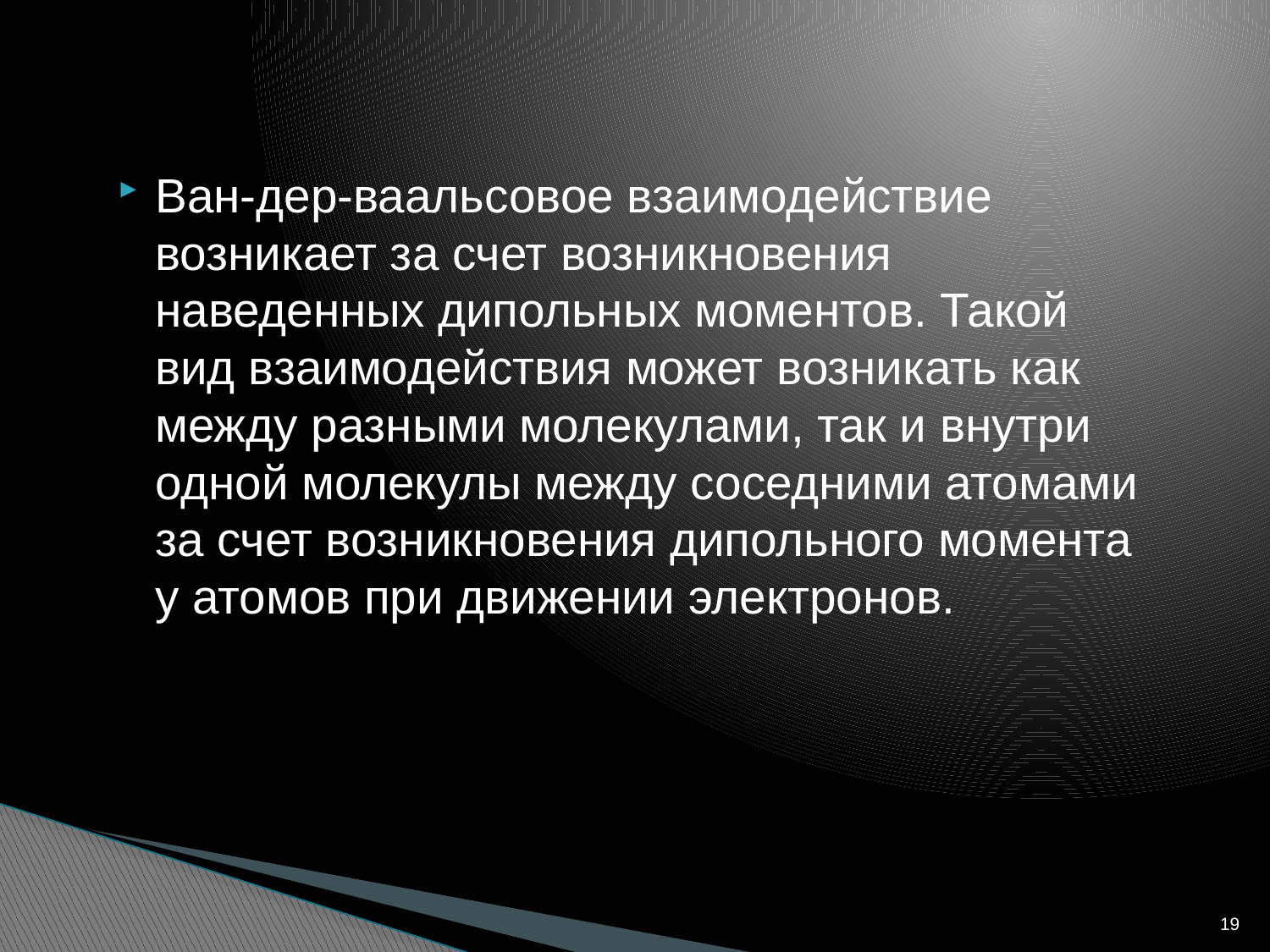

Ван-дер-ваальсовое взаимодействие возникает за счет возникновения наведенных дипольных моментов. Такой вид взаимодействия может возникать как между разными молекулами, так и внутри одной молекулы между соседними атомами за счет возникновения дипольного момента у атомов при движении электронов.
19